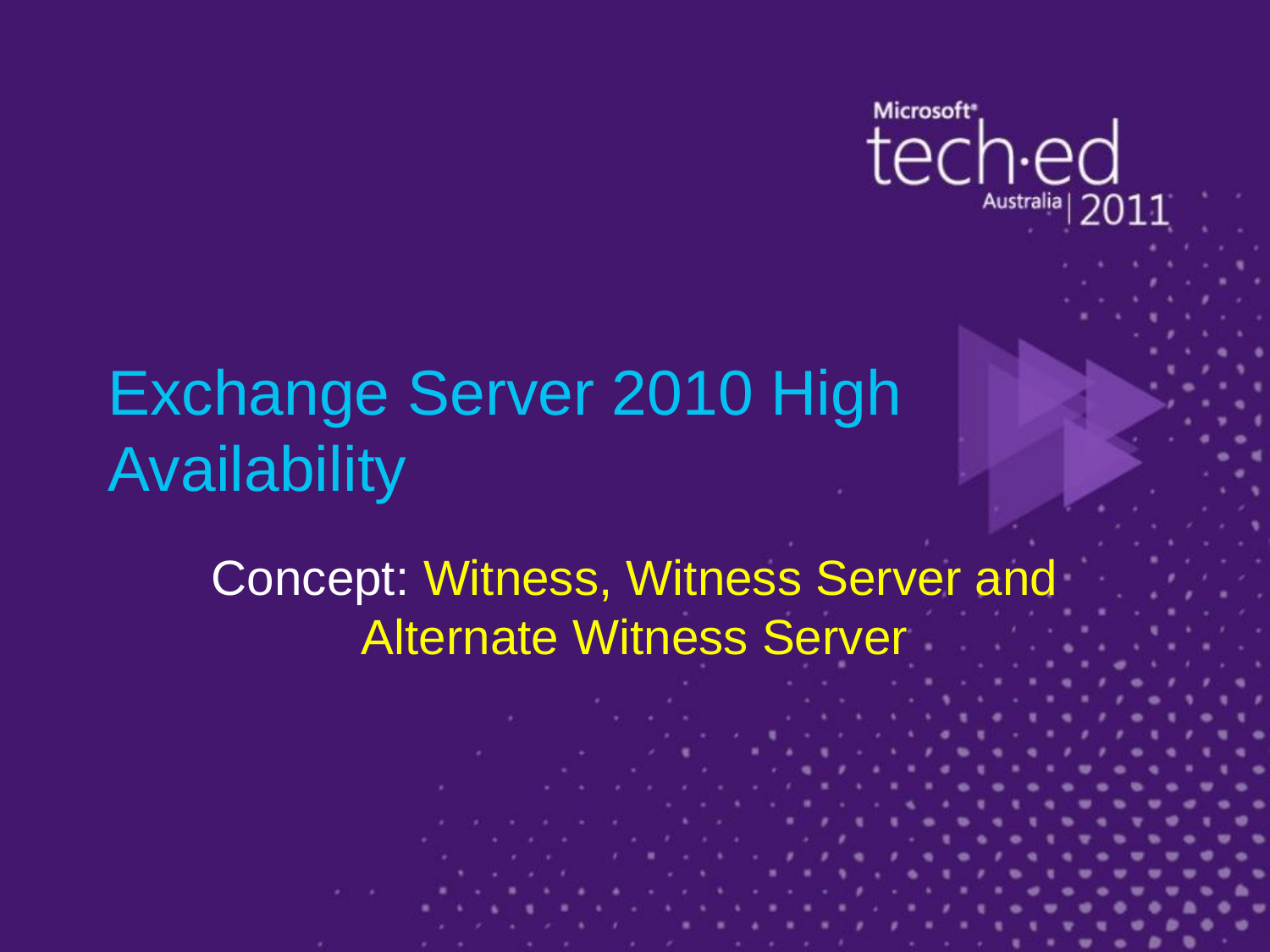

# Exchange Server 2010 High Availability
Concept: Witness, Witness Server and Alternate Witness Server